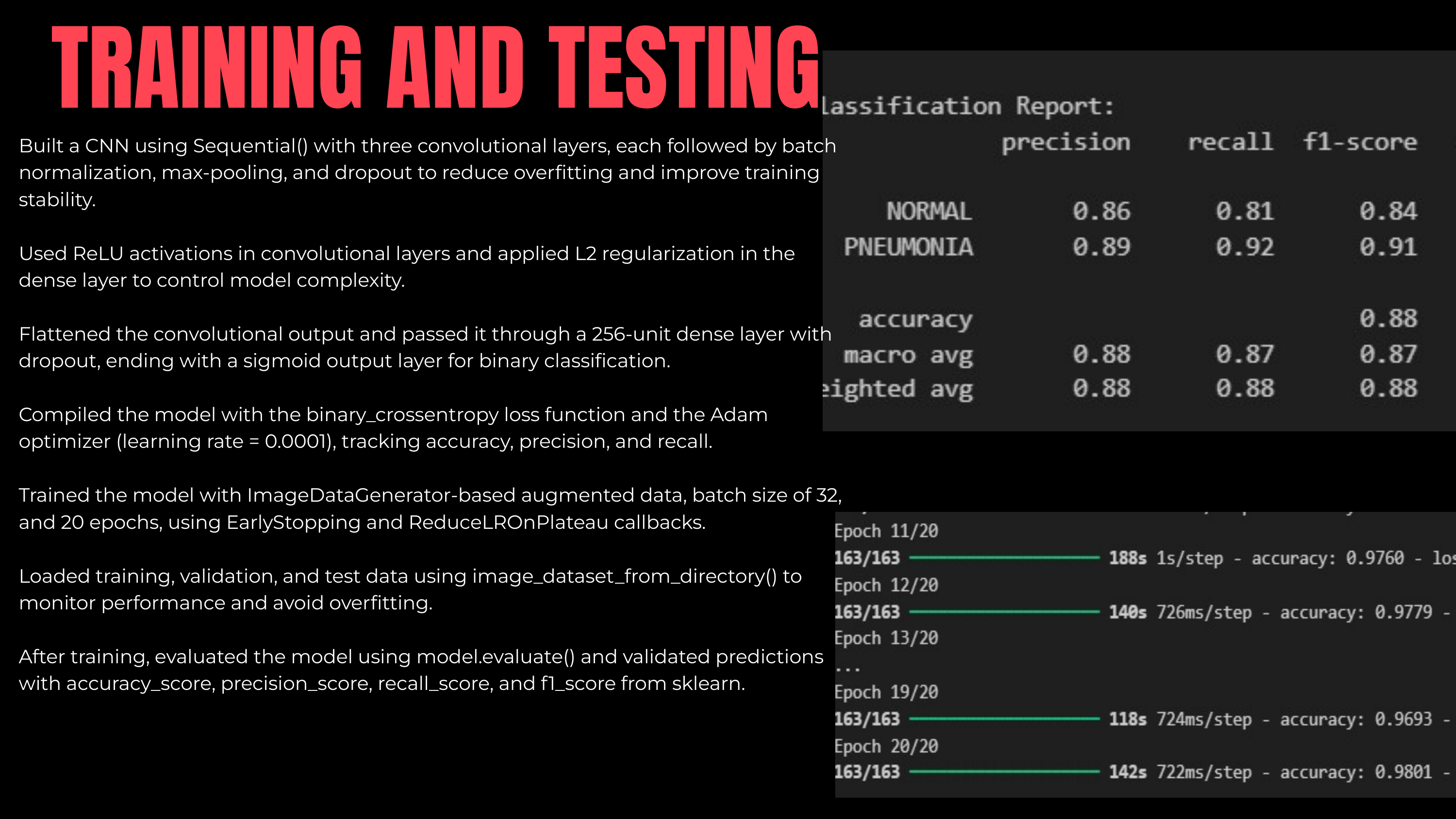

TRAINING AND TESTING

Built a CNN using Sequential() with three convolutional layers, each followed by batch normalization, max-pooling, and dropout to reduce overfitting and improve training stability.

Used ReLU activations in convolutional layers and applied L2 regularization in the dense layer to control model complexity.

Flattened the convolutional output and passed it through a 256-unit dense layer with dropout, ending with a sigmoid output layer for binary classification.

Compiled the model with the binary_crossentropy loss function and the Adam optimizer (learning rate = 0.0001), tracking accuracy, precision, and recall.

Trained the model with ImageDataGenerator-based augmented data, batch size of 32, and 20 epochs, using EarlyStopping and ReduceLROnPlateau callbacks.

Loaded training, validation, and test data using image_dataset_from_directory() to monitor performance and avoid overfitting.

After training, evaluated the model using model.evaluate() and validated predictions with accuracy_score, precision_score, recall_score, and f1_score from sklearn.